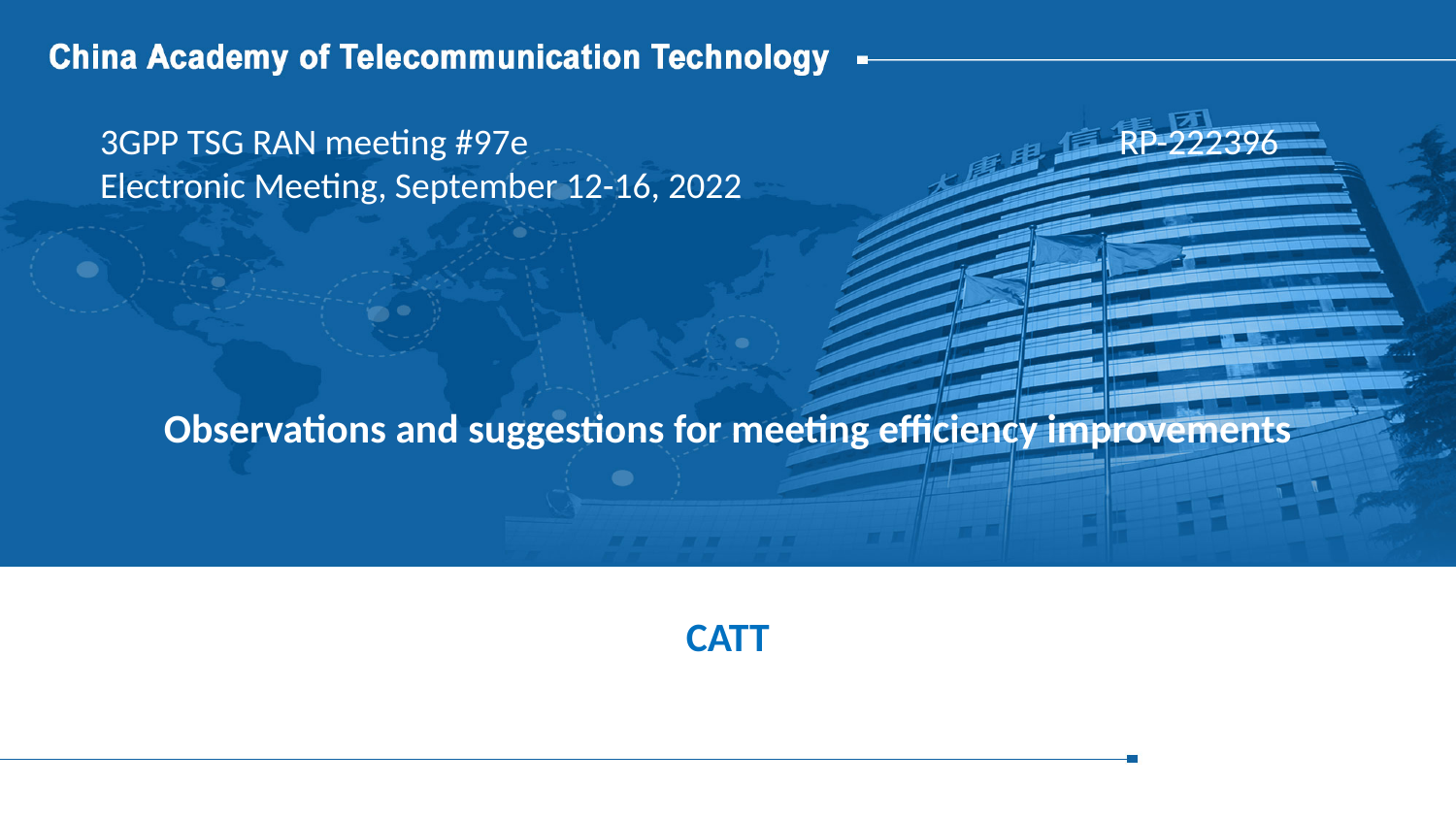

3GPP TSG RAN meeting #97e					RP-222396
Electronic Meeting, September 12-16, 2022
# Observations and suggestions for meeting efficiency improvements
CATT